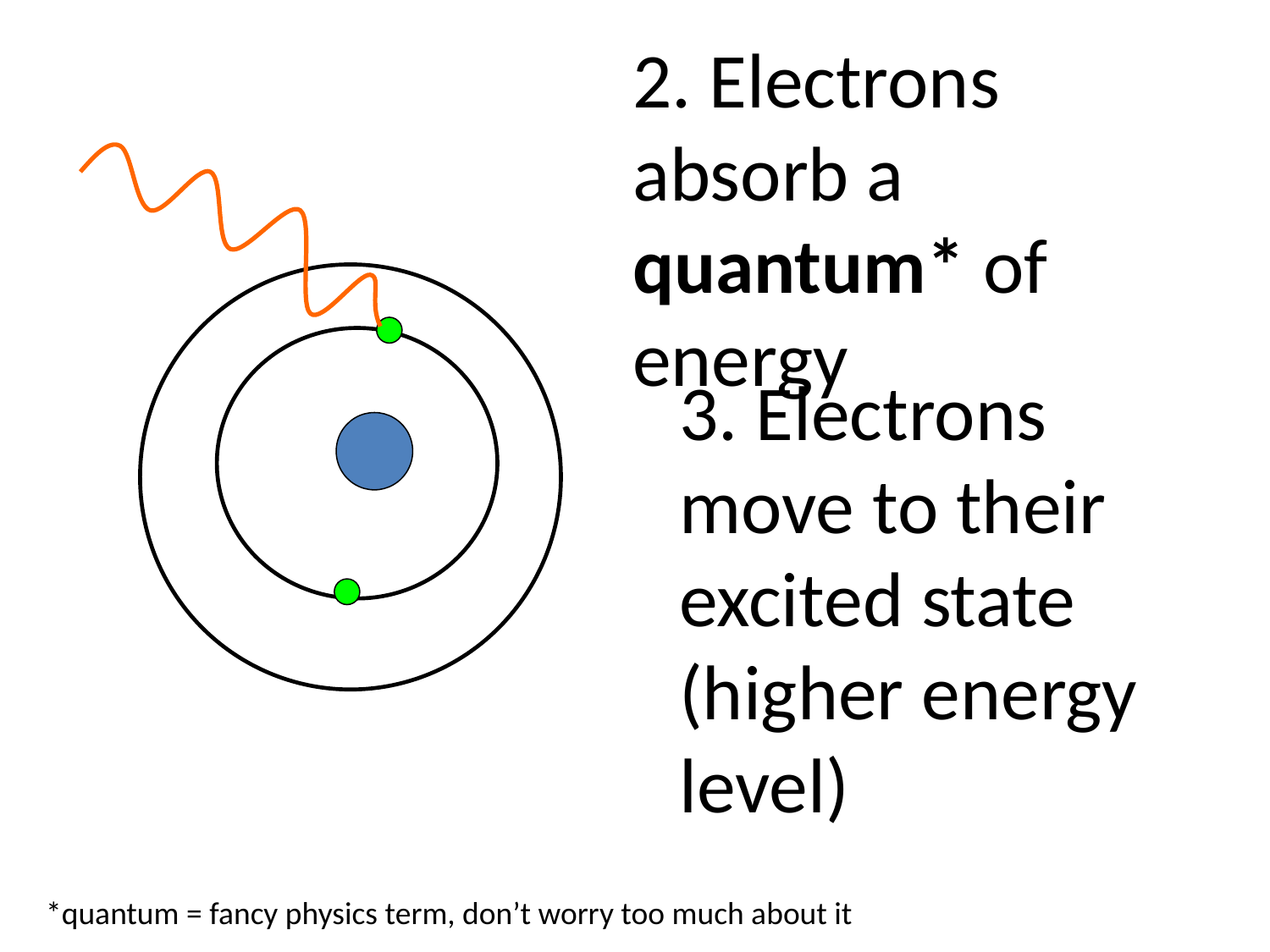

2. Electrons absorb a quantum* of energy

3. Electrons move to their excited state (higher energy level)

*quantum = fancy physics term, don’t worry too much about it